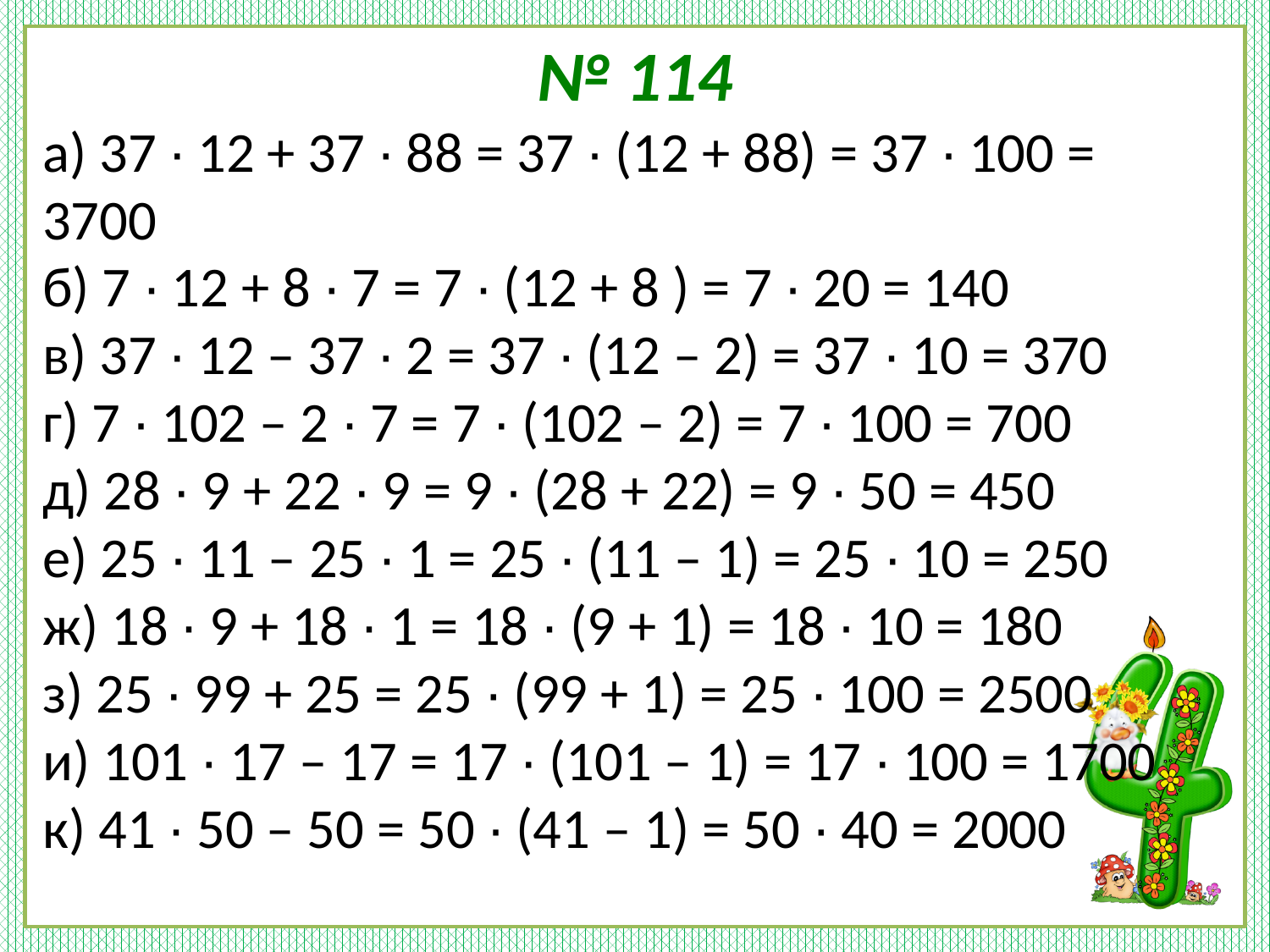

# № 114
а) 37 ∙ 12 + 37 ∙ 88 = 37 ∙ (12 + 88) = 37 ∙ 100 = 3700
б) 7 ∙ 12 + 8 ∙ 7 = 7 ∙ (12 + 8 ) = 7 ∙ 20 = 140
в) 37 ∙ 12 – 37 ∙ 2 = 37 ∙ (12 – 2) = 37 ∙ 10 = 370
г) 7 ∙ 102 – 2 ∙ 7 = 7 ∙ (102 – 2) = 7 ∙ 100 = 700
д) 28 ∙ 9 + 22 ∙ 9 = 9 ∙ (28 + 22) = 9 ∙ 50 = 450
е) 25 ∙ 11 – 25 ∙ 1 = 25 ∙ (11 – 1) = 25 ∙ 10 = 250
ж) 18 ∙ 9 + 18 ∙ 1 = 18 ∙ (9 + 1) = 18 ∙ 10 = 180
з) 25 ∙ 99 + 25 = 25 ∙ (99 + 1) = 25 ∙ 100 = 2500
и) 101 ∙ 17 – 17 = 17 ∙ (101 – 1) = 17 ∙ 100 = 1700
к) 41 ∙ 50 – 50 = 50 ∙ (41 – 1) = 50 ∙ 40 = 2000